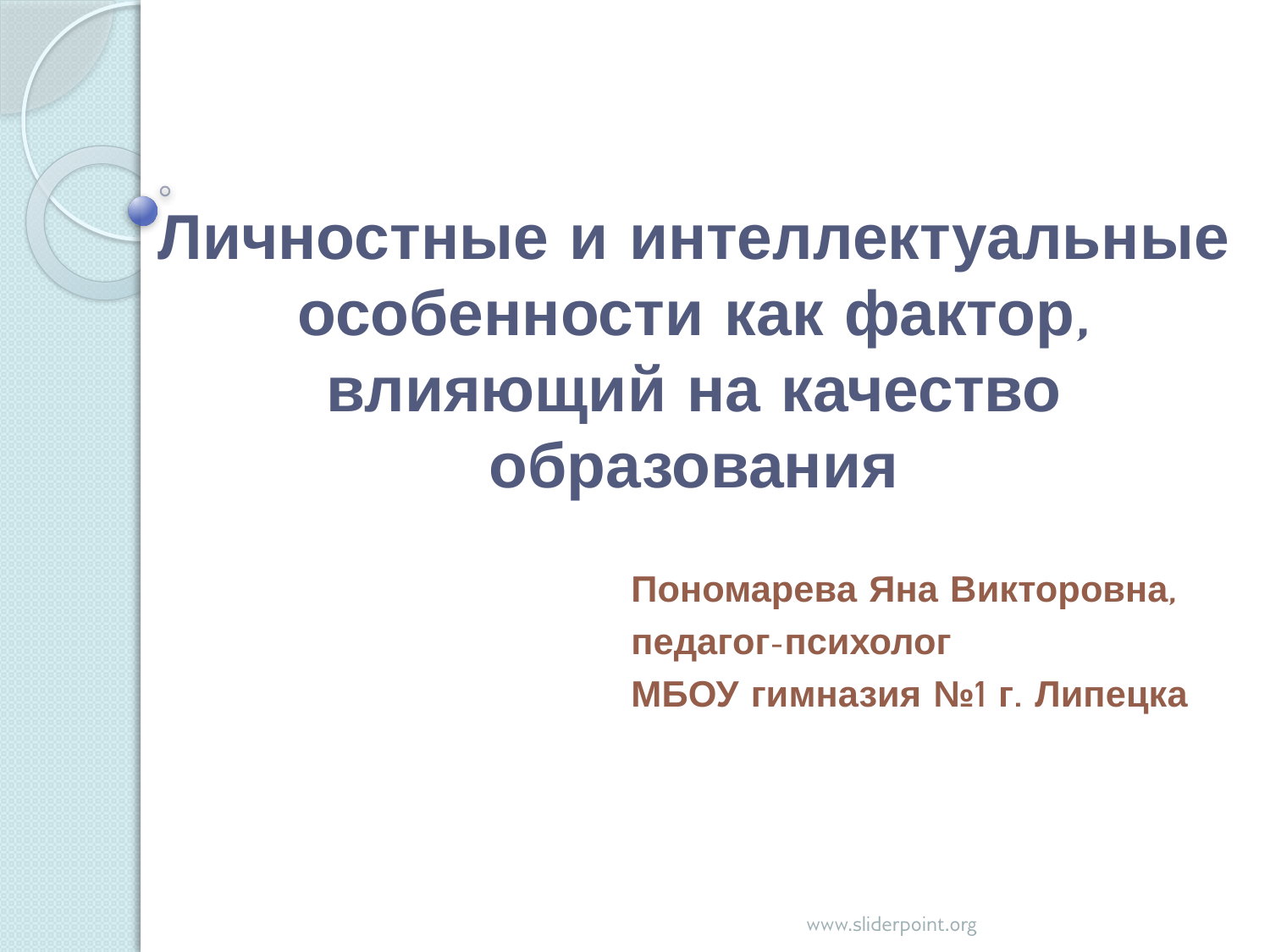

# Личностные и интеллектуальные особенности как фактор, влияющий на качество образования
Пономарева Яна Викторовна,
педагог-психолог
МБОУ гимназия №1 г. Липецка
www.sliderpoint.org